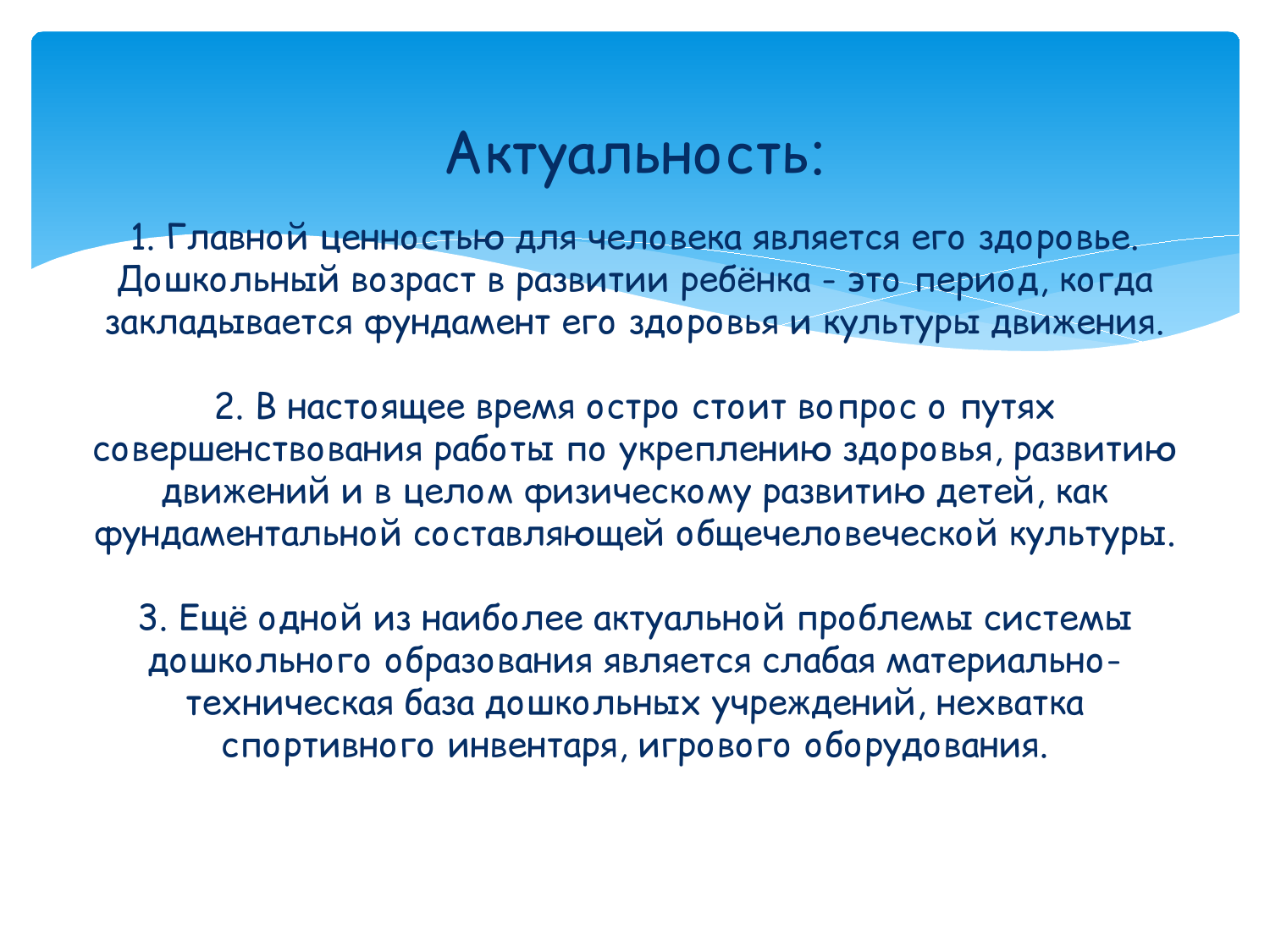

# Актуальность: 1. Главной ценностью для человека является его здоровье. Дошкольный возраст в развитии ребёнка - это период, когда закладывается фундамент его здоровья и культуры движения. 2. В настоящее время остро стоит вопрос о путях совершенствования работы по укреплению здоровья, развитию движений и в целом физическому развитию детей, как фундаментальной составляющей общечеловеческой культуры. 3. Ещё одной из наиболее актуальной проблемы системы дошкольного образования является слабая материально-техническая база дошкольных учреждений, нехватка спортивного инвентаря, игрового оборудования.